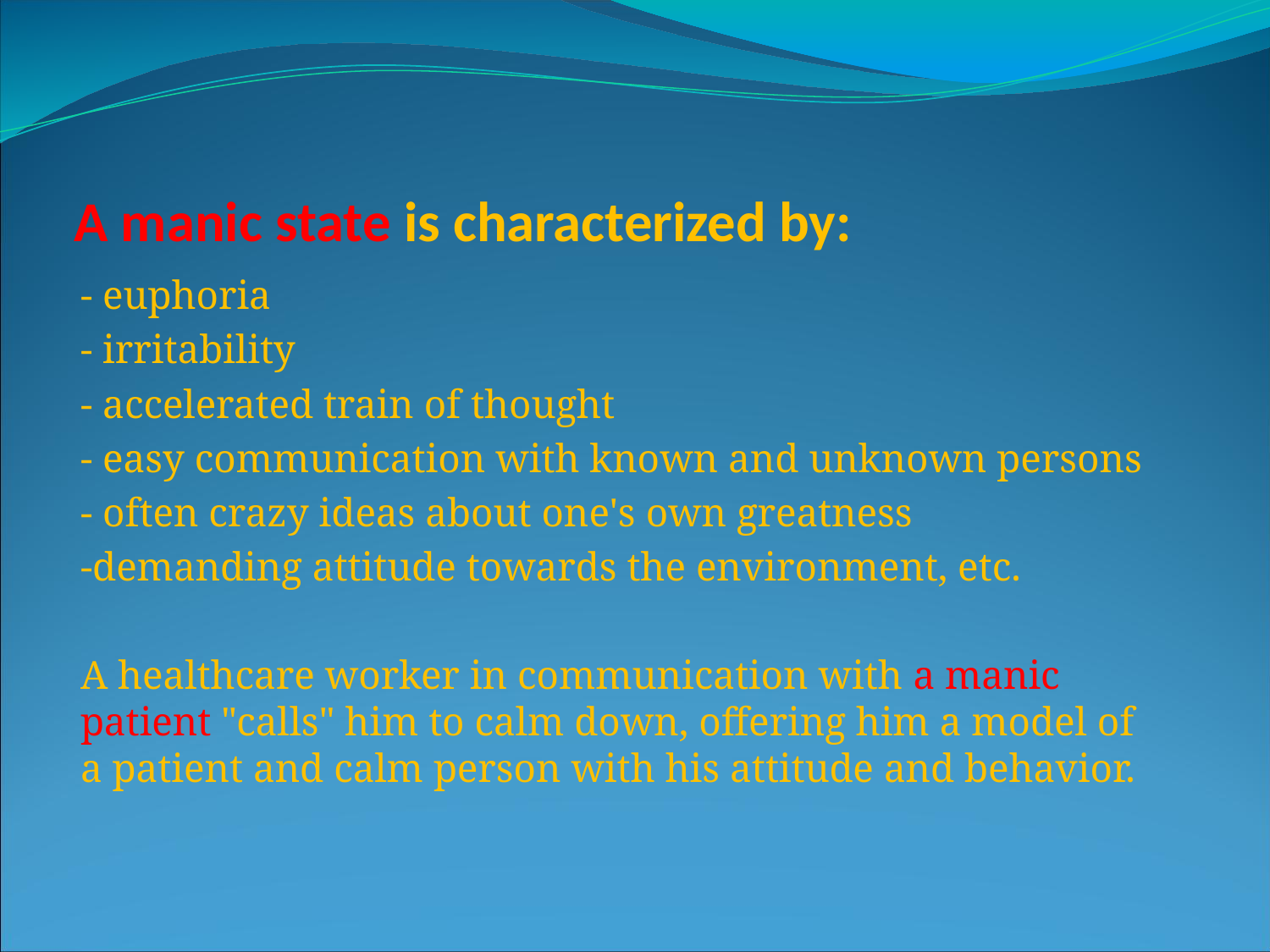

A manic state is characterized by:
- euphoria
- irritability
- accelerated train of thought
- easy communication with known and unknown persons
- often crazy ideas about one's own greatness
-demanding attitude towards the environment, etc.

A healthcare worker in communication with a manic patient "calls" him to calm down, offering him a model of a patient and calm person with his attitude and behavior.